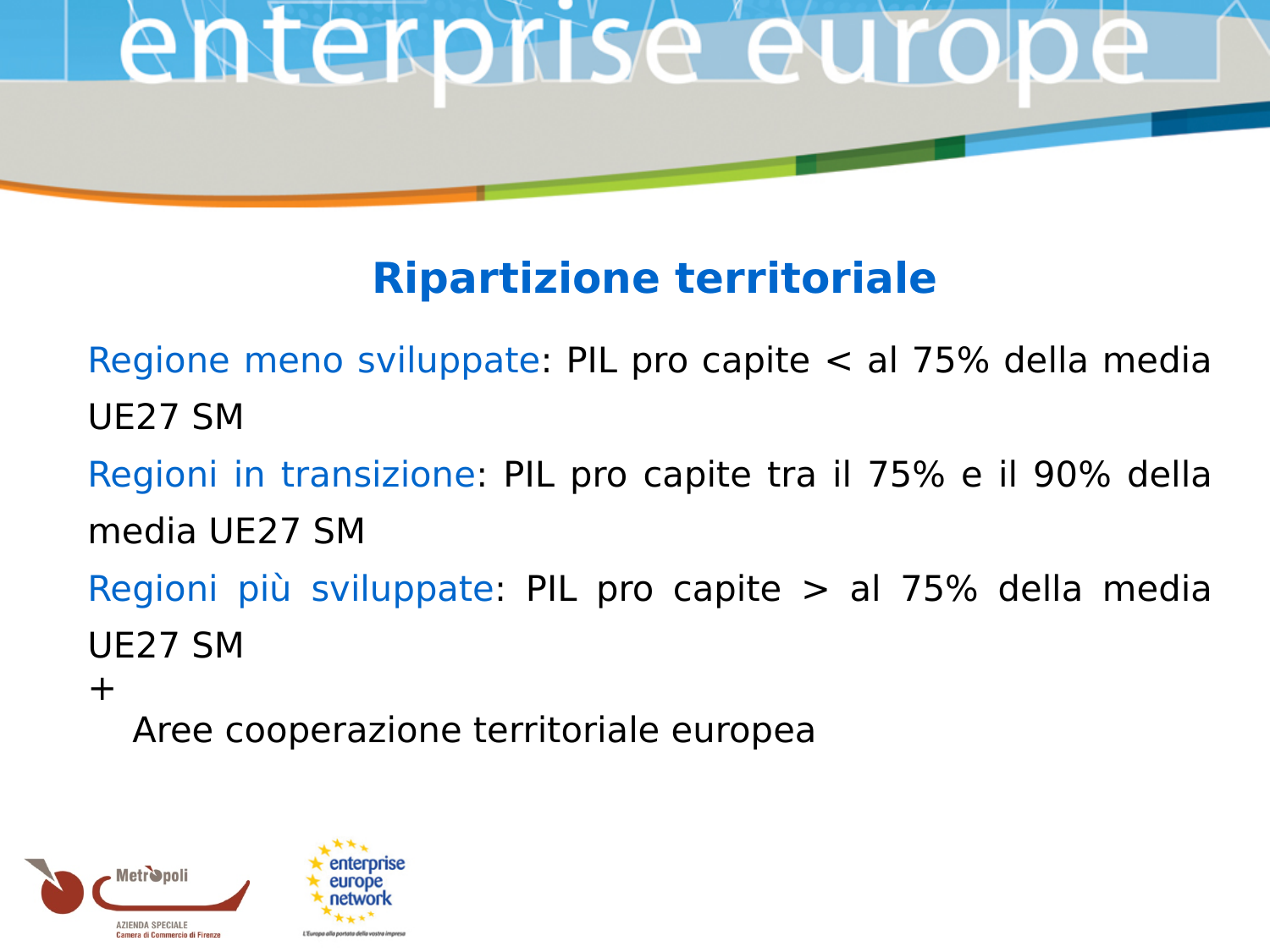

Ripartizione territoriale
Regione meno sviluppate: PIL pro capite < al 75% della media UE27 SM
Regioni in transizione: PIL pro capite tra il 75% e il 90% della media UE27 SM
Regioni più sviluppate: PIL pro capite > al 75% della media UE27 SM
+
    Aree cooperazione territoriale europea